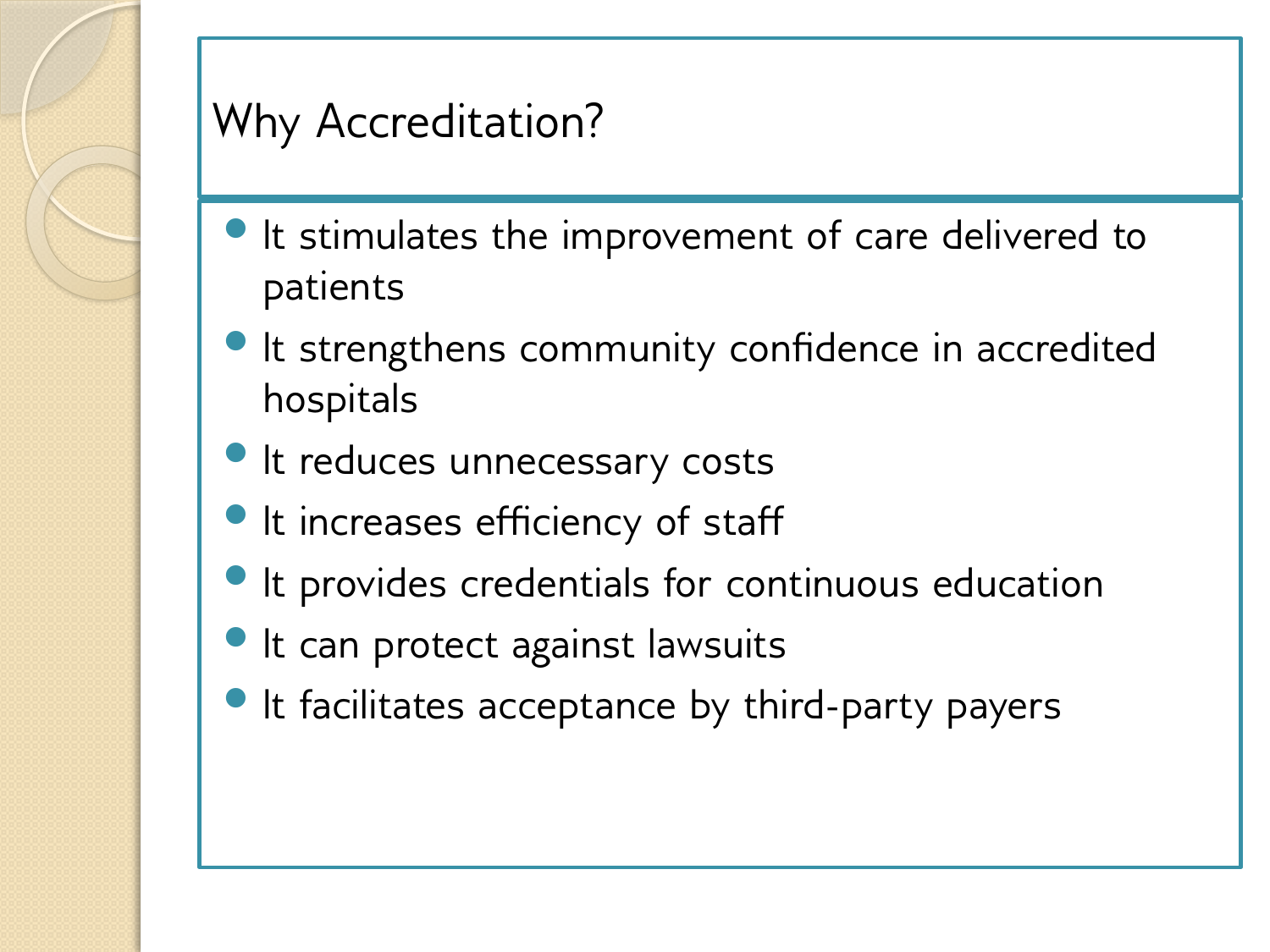

# Why Accreditation?
It stimulates the improvement of care delivered to patients
It strengthens community confidence in accredited hospitals
It reduces unnecessary costs
It increases efficiency of staff
It provides credentials for continuous education
It can protect against lawsuits
It facilitates acceptance by third-party payers